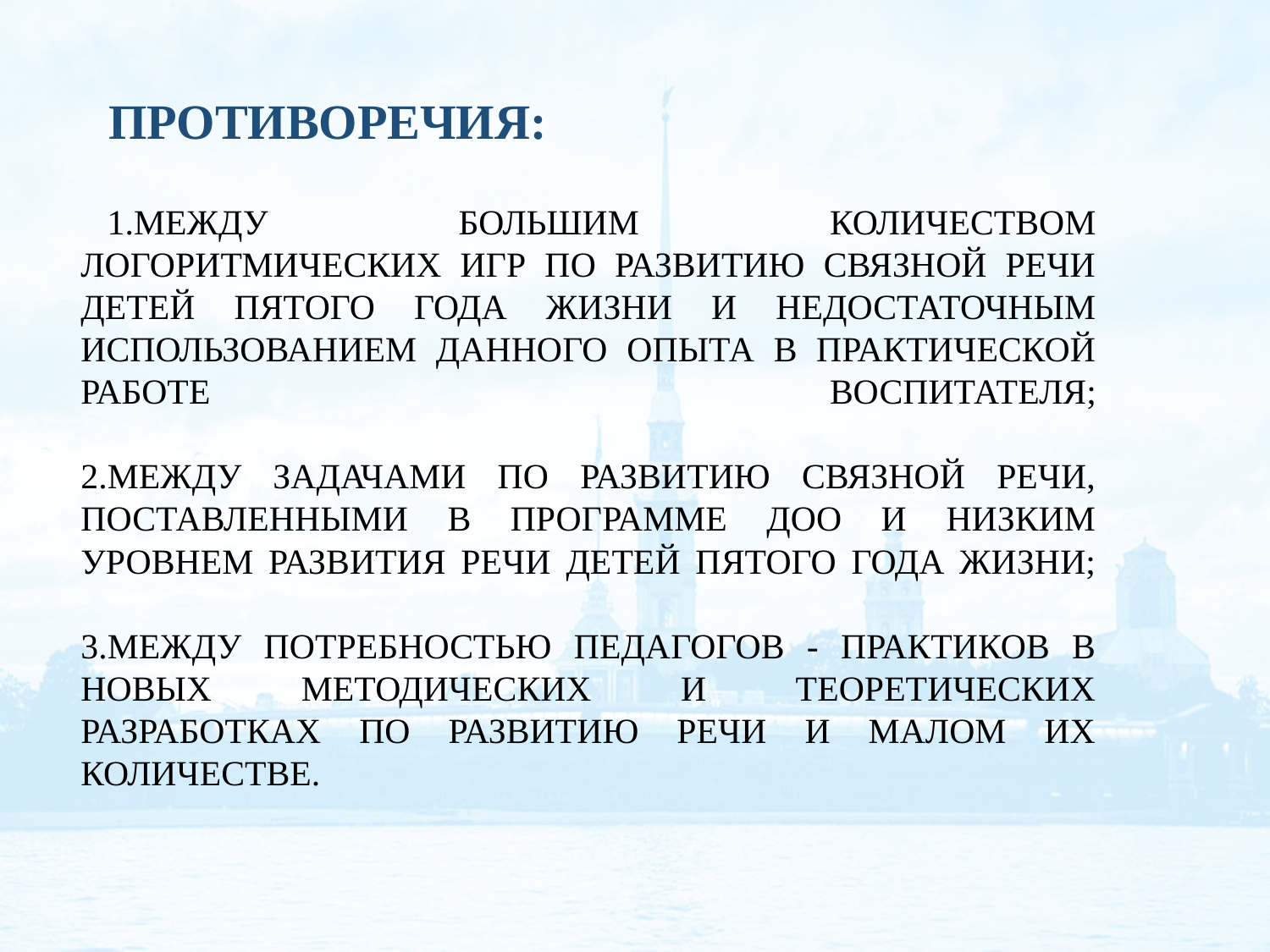

ПРОТИВОРЕЧИЯ:
# 1.МЕЖДУ БОЛЬШИМ КОЛИЧЕСТВОМ ЛОГОРИТМИЧЕСКИХ ИГР ПО РАЗВИТИЮ СВЯЗНОЙ РЕЧИ ДЕТЕЙ ПЯТОГО ГОДА ЖИЗНИ И НЕДОСТАТОЧНЫМ ИСПОЛЬЗОВАНИЕМ ДАННОГО ОПЫТА В ПРАКТИЧЕСКОЙ РАБОТЕ ВОСПИТАТЕЛЯ; 2.МЕЖДУ ЗАДАЧАМИ ПО РАЗВИТИЮ СВЯЗНОЙ РЕЧИ, ПОСТАВЛЕННЫМИ В ПРОГРАММЕ ДОО И НИЗКИМ УРОВНЕМ РАЗВИТИЯ РЕЧИ ДЕТЕЙ ПЯТОГО ГОДА ЖИЗНИ; 3.МЕЖДУ ПОТРЕБНОСТЬЮ ПЕДАГОГОВ - ПРАКТИКОВ В НОВЫХ МЕТОДИЧЕСКИХ И ТЕОРЕТИЧЕСКИХ РАЗРАБОТКАХ ПО РАЗВИТИЮ РЕЧИ И МАЛОМ ИХ КОЛИЧЕСТВЕ.